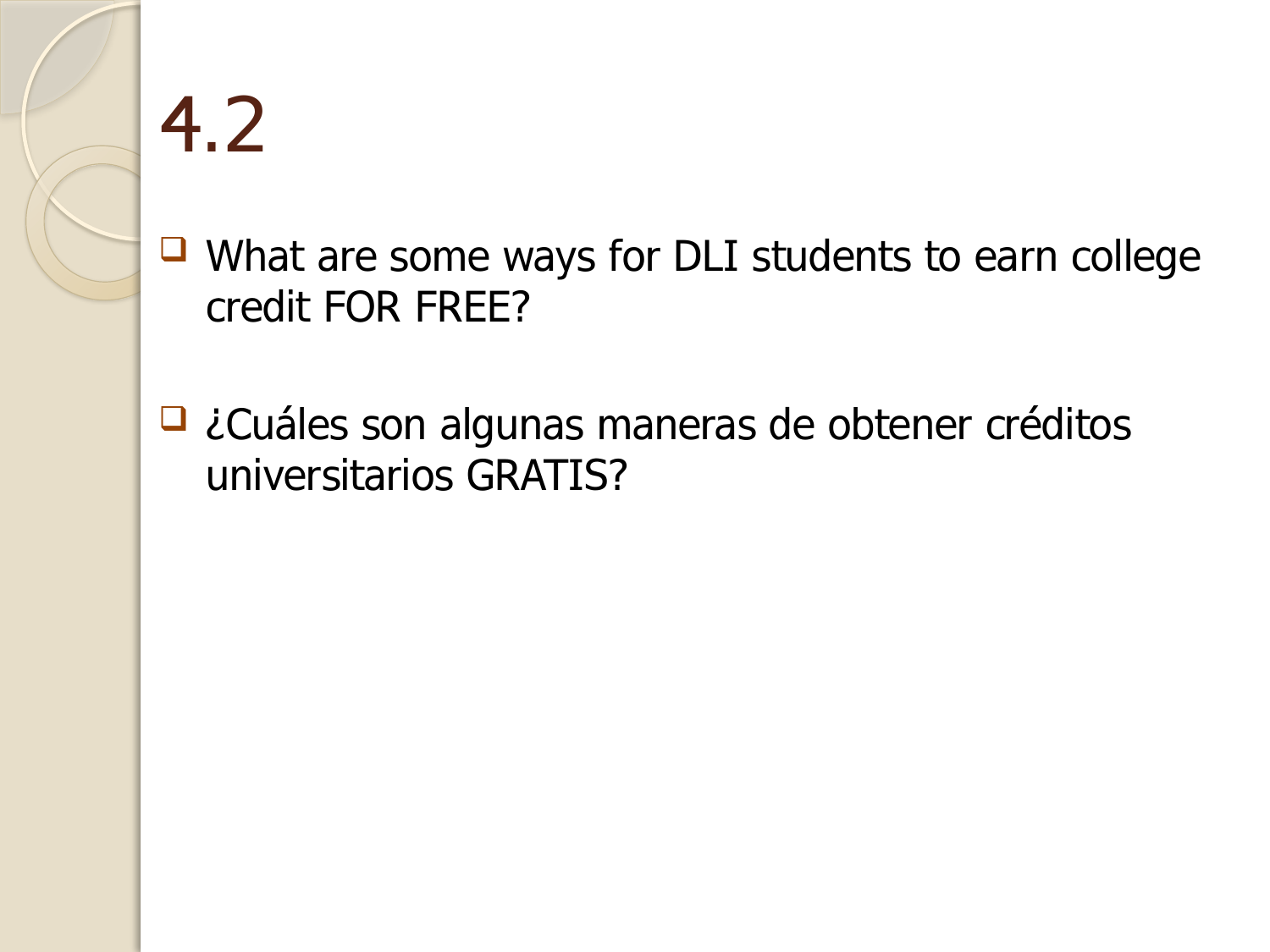

# 4.2
What are some ways for DLI students to earn college credit FOR FREE?

¿Cuáles son algunas maneras de obtener créditos universitarios GRATIS?